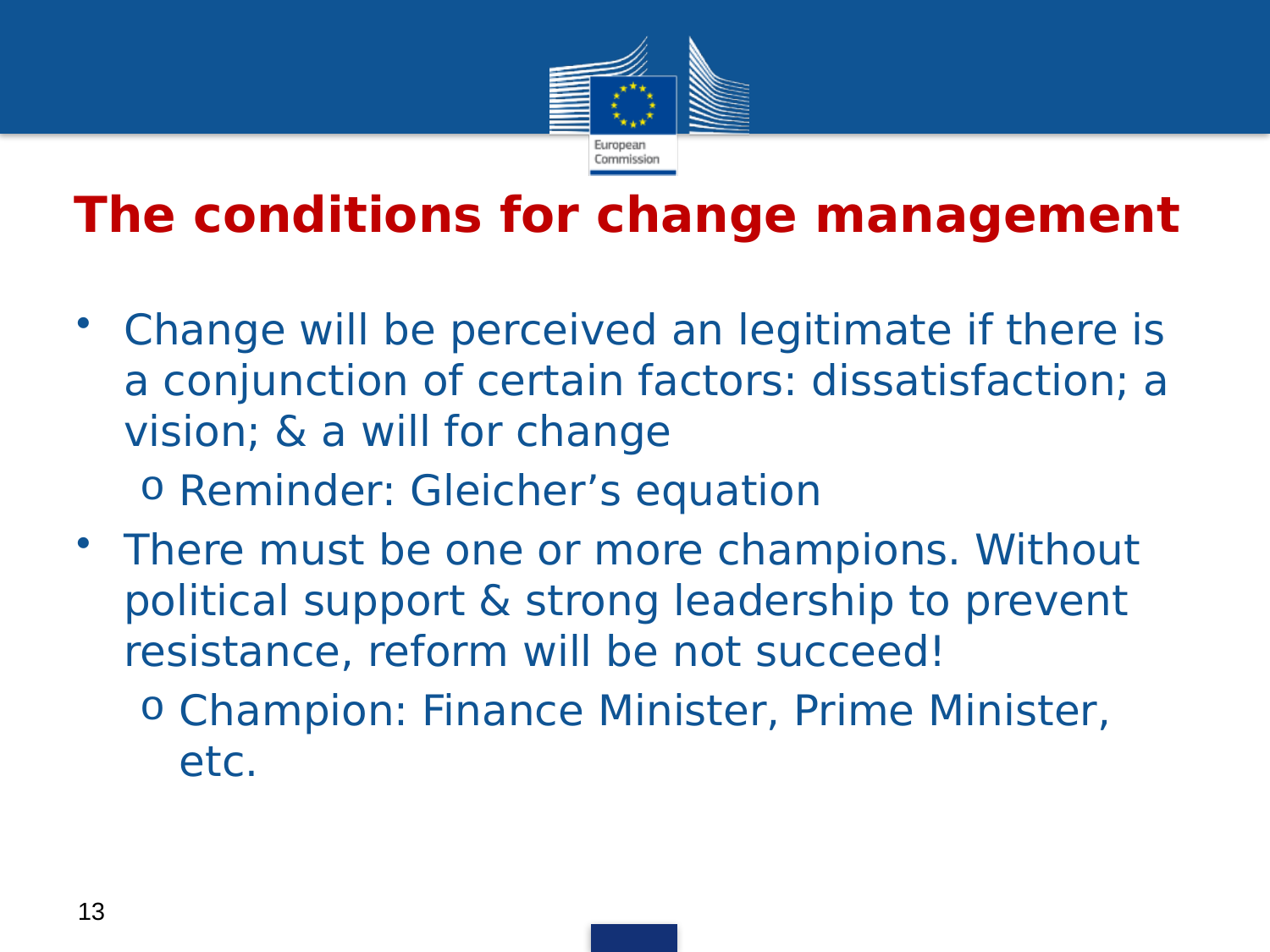

# The conditions for change management
Change will be perceived an legitimate if there is a conjunction of certain factors: dissatisfaction; a vision; & a will for change
Reminder: Gleicher’s equation
There must be one or more champions. Without political support & strong leadership to prevent resistance, reform will be not succeed!
Champion: Finance Minister, Prime Minister, etc.

13